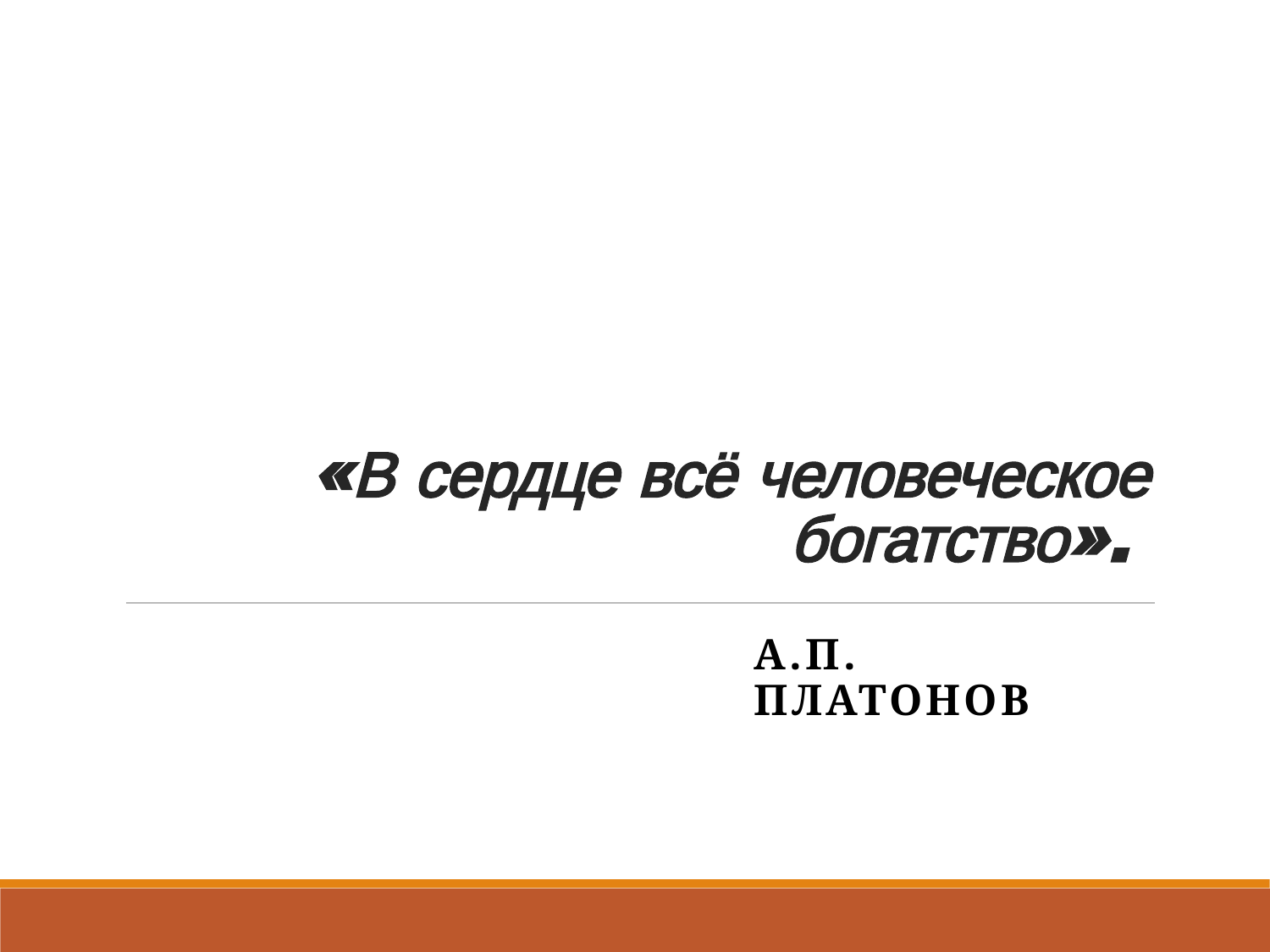

# «В сердце всё человеческое богатство».
А.П. Платонов